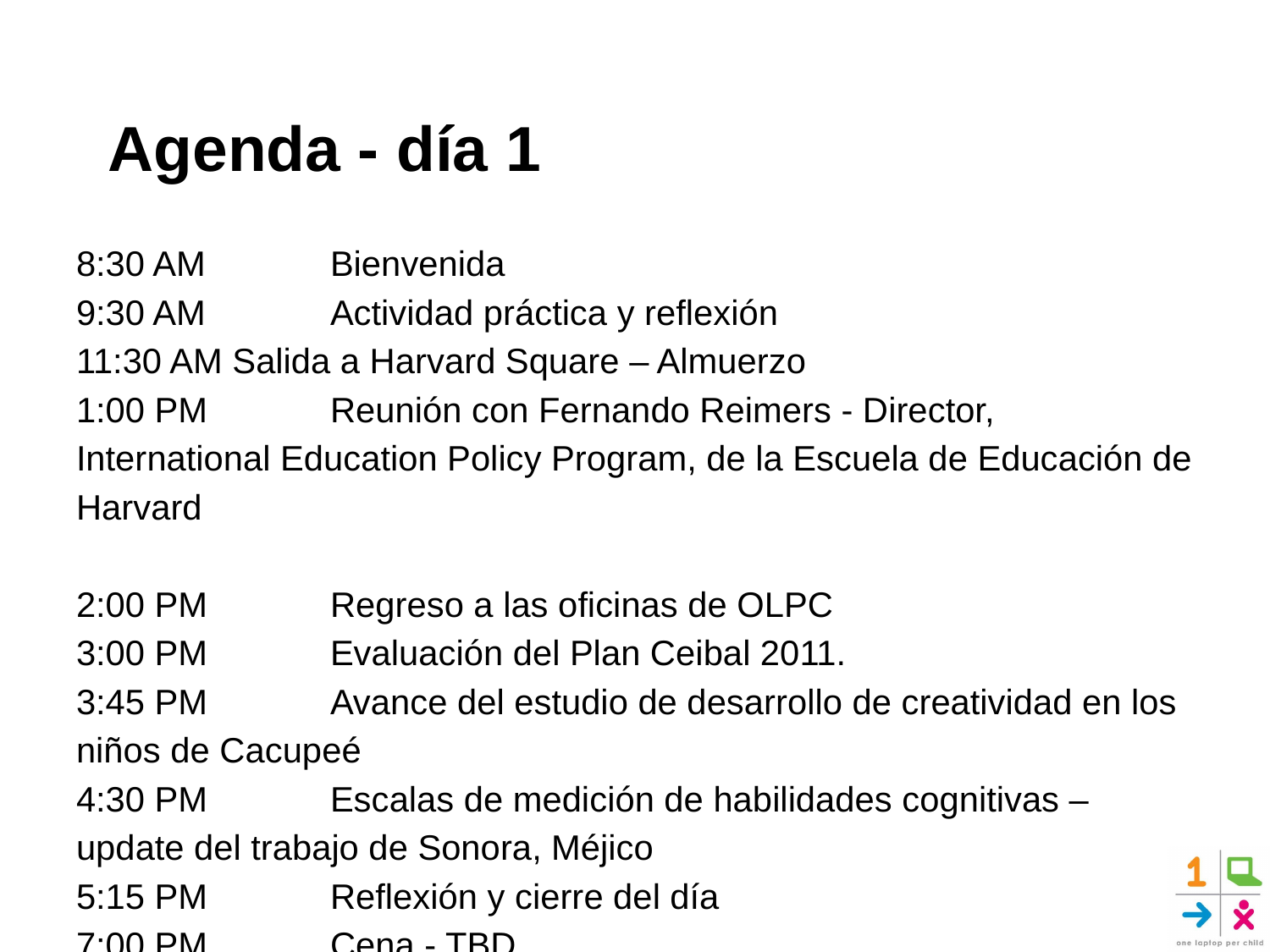

# Agenda - día 1
8:30 AM	Bienvenida
9:30 AM 	Actividad práctica y reflexión
11:30 AM Salida a Harvard Square – Almuerzo
1:00 PM 	Reunión con Fernando Reimers - Director, International Education Policy Program, de la Escuela de Educación de Harvard

2:00 PM 	Regreso a las oficinas de OLPC
3:00 PM	Evaluación del Plan Ceibal 2011.
3:45 PM 	Avance del estudio de desarrollo de creatividad en los niños de Cacupeé
4:30 PM	Escalas de medición de habilidades cognitivas – update del trabajo de Sonora, Méjico
5:15 PM 	Reflexión y cierre del día
7:00 PM 	Cena - TBD